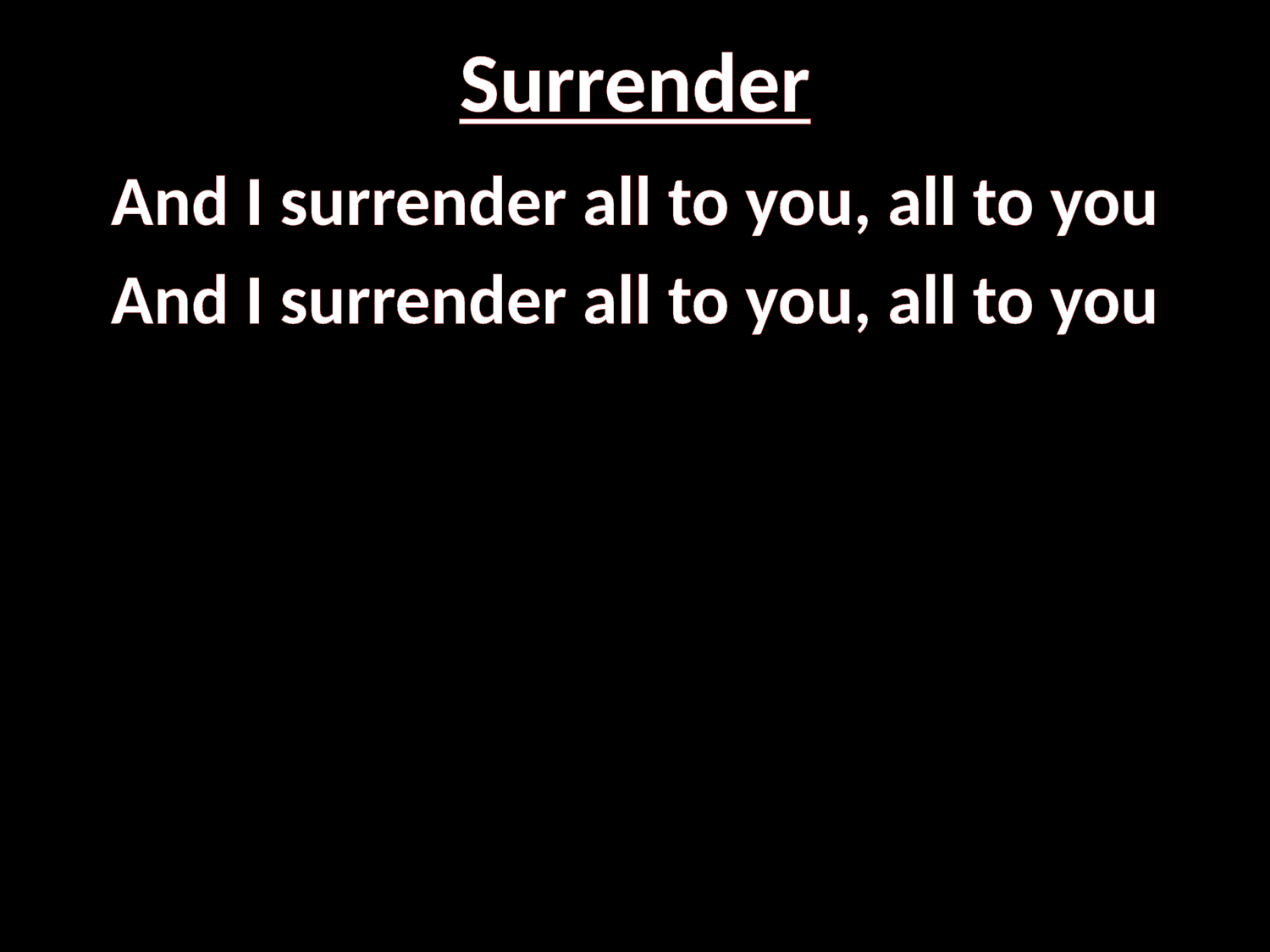

# Surrender
And I surrender all to you, all to you
And I surrender all to you, all to you